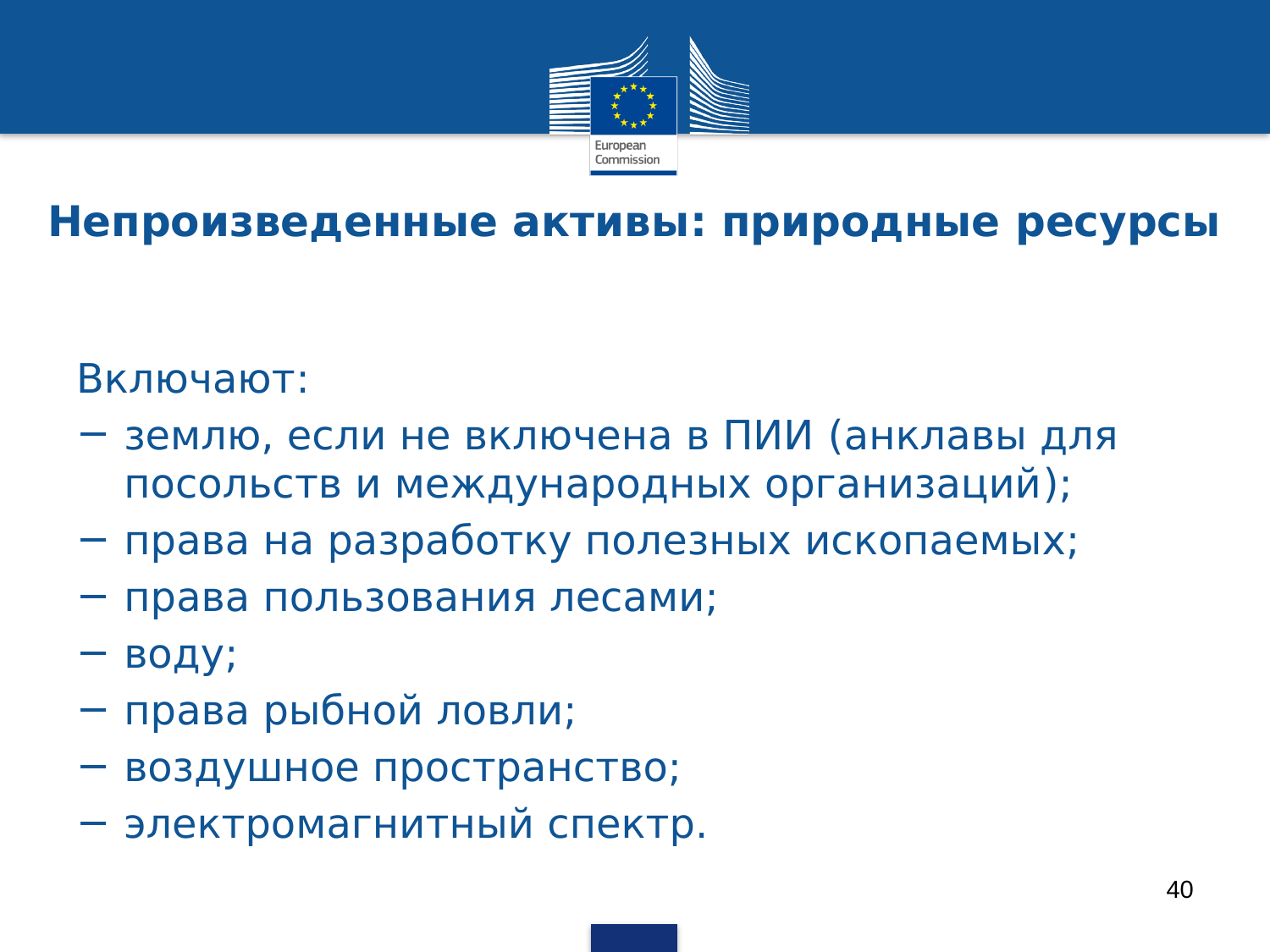

# Непроизведенные активы: природные ресурсы
Включают:
землю, если не включена в ПИИ (анклавы для посольств и международных организаций);
права на разработку полезных ископаемых;
права пользования лесами;
воду;
права рыбной ловли;
воздушное пространство;
электромагнитный спектр.
40